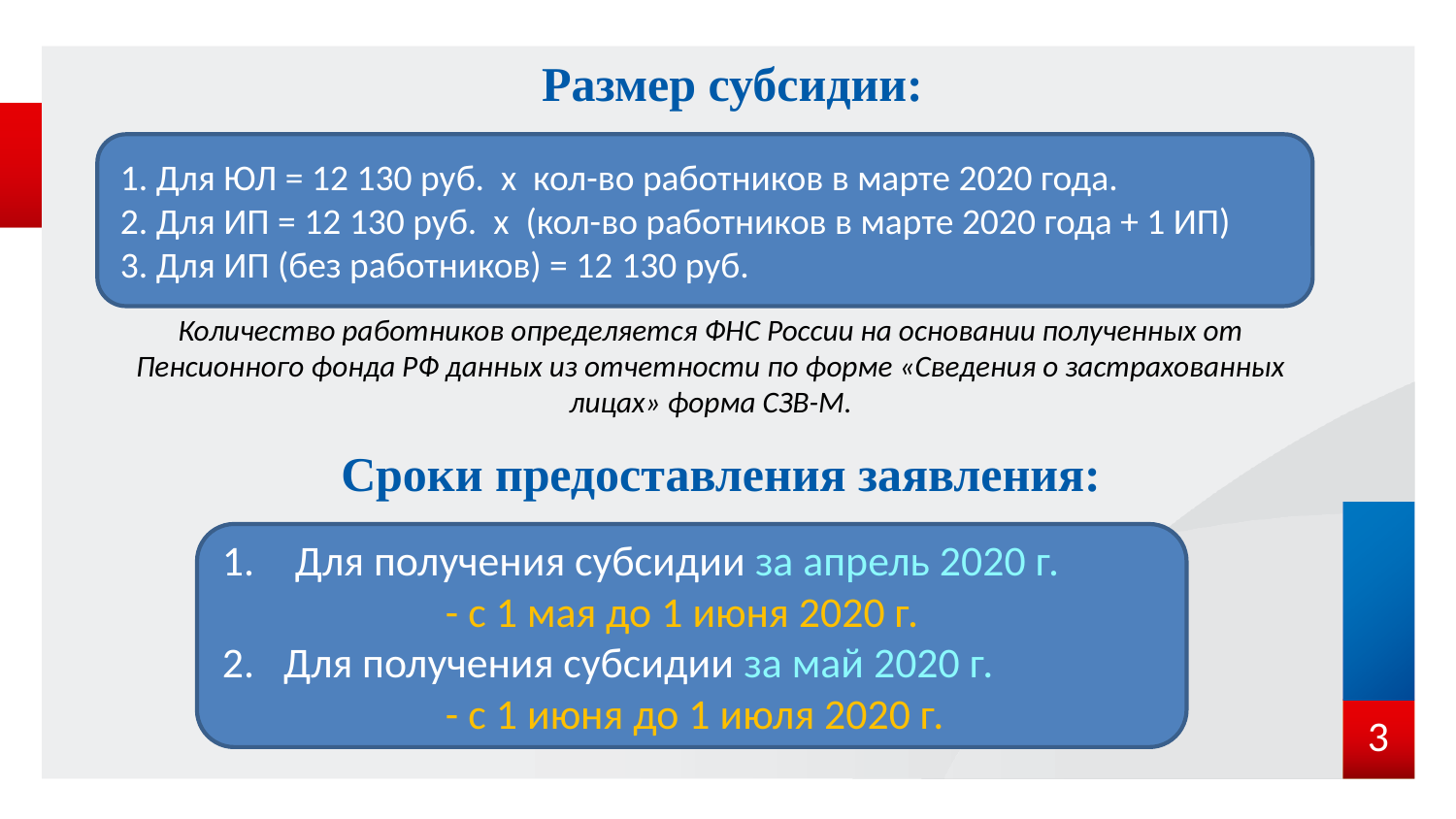

# Размер субсидии:
1. Для ЮЛ = 12 130 руб.  х  кол-во работников в марте 2020 года.
2. Для ИП = 12 130 руб.  х  (кол-во работников в марте 2020 года + 1 ИП)
3. Для ИП (без работников) = 12 130 руб.
Количество работников определяется ФНС России на основании полученных от Пенсионного фонда РФ данных из отчетности по форме «Сведения о застрахованных лицах» форма СЗВ-М.
    Сроки предоставления заявления:
Для получения субсидии за апрель 2020 г.
                       - с 1 мая до 1 июня 2020 г.
2.   Для получения субсидии за май 2020 г.
                       - с 1 июня до 1 июля 2020 г.
3